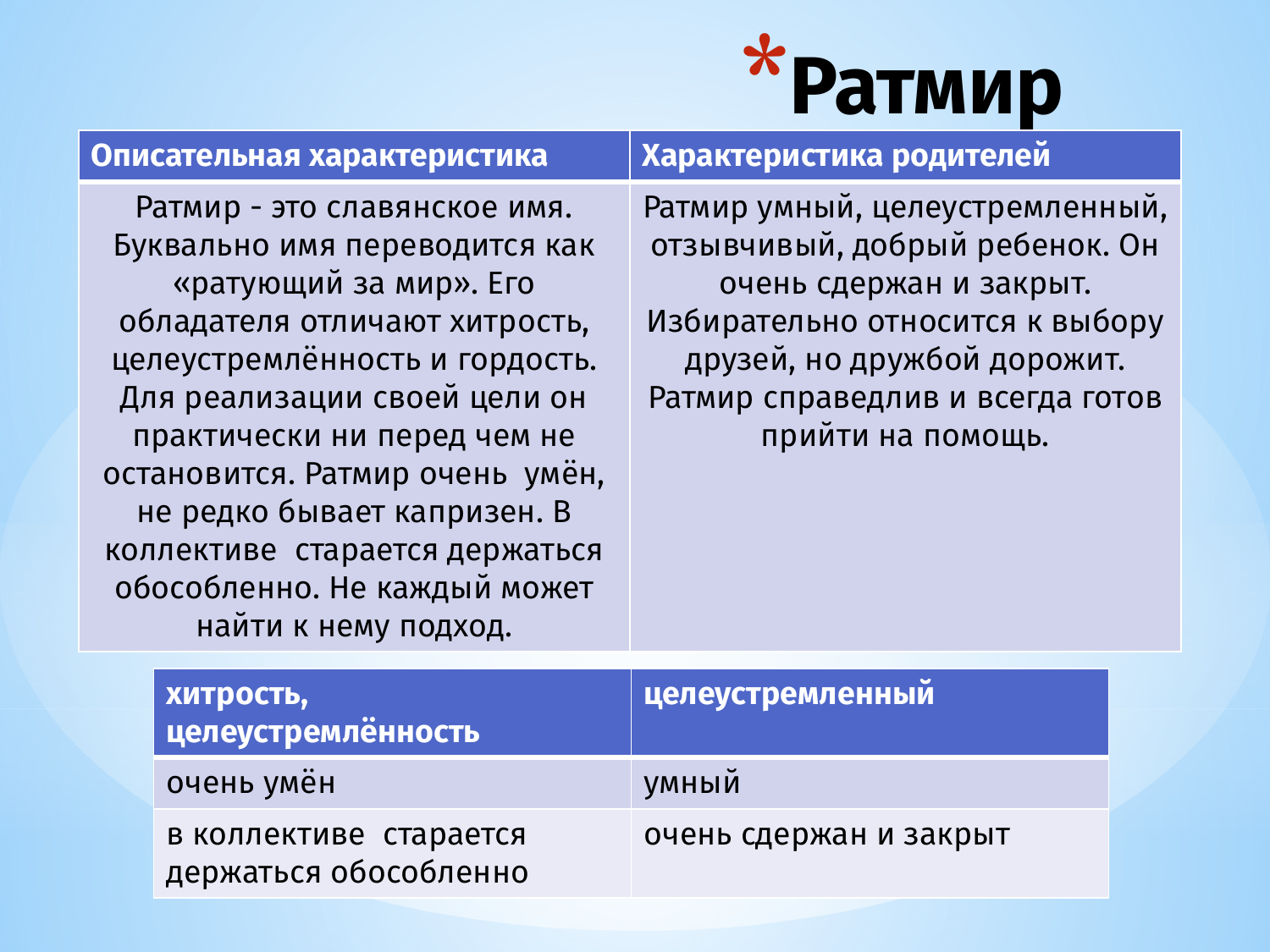

# Ратмир
| Описательная характеристика | Характеристика родителей |
| --- | --- |
| Ратмир - это славянское имя. Буквально имя переводится как «ратующий за мир». Его обладателя отличают хитрость, целеустремлённость и гордость. Для реализации своей цели он практически ни перед чем не остановится. Ратмир очень умён, не редко бывает капризен. В коллективе старается держаться обособленно. Не каждый может найти к нему подход. | Ратмир умный, целеустремленный, отзывчивый, добрый ребенок. Он очень сдержан и закрыт. Избирательно относится к выбору друзей, но дружбой дорожит. Ратмир справедлив и всегда готов прийти на помощь. |
| хитрость, целеустремлённость | целеустремленный |
| --- | --- |
| очень умён | умный |
| в коллективе старается держаться обособленно | очень сдержан и закрыт |